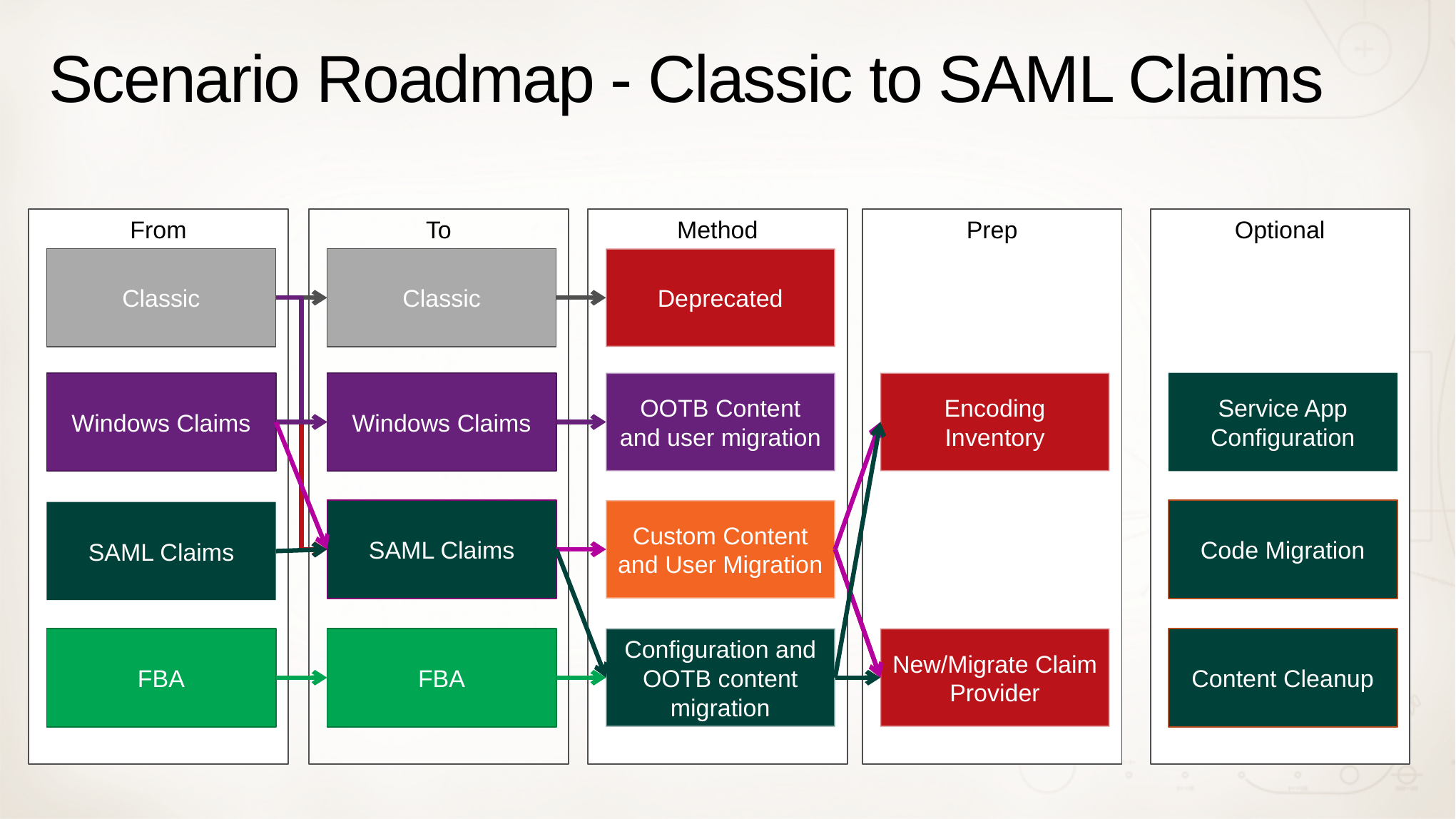

# Scenario Roadmap - Classic to SAML Claims
From
To
Method
Prep
Optional
Classic
Deprecated
Windows Claims
OOTB Content and user migration
Encoding Inventory
FBA
Configuration and OOTB content migration
Classic
Windows Claims
Service App Configuration
SAML Claims
Custom Content and User Migration
Code Migration
SAML Claims
FBA
New/Migrate Claim Provider
Content Cleanup